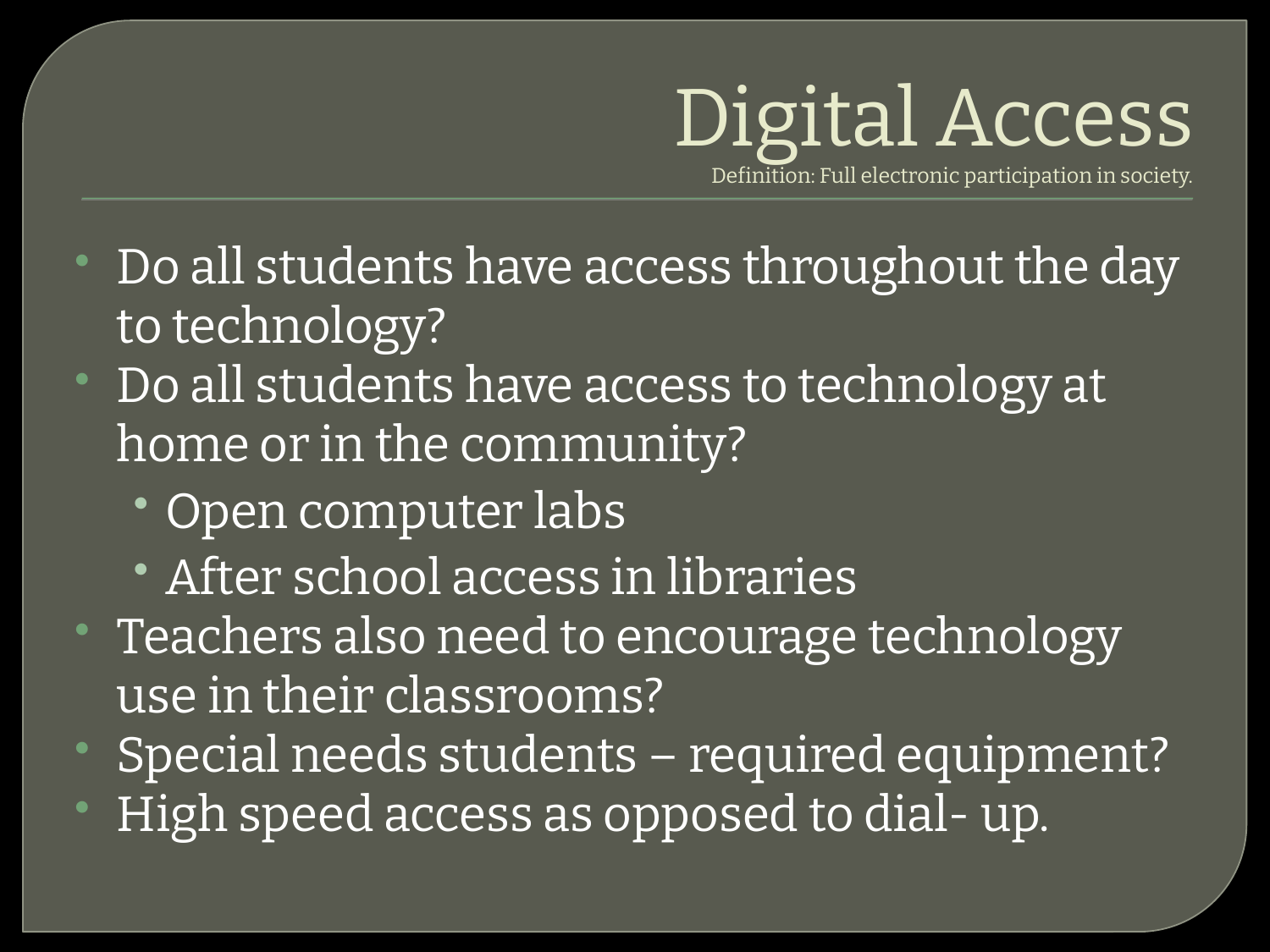

# Digital Access Definition: Full electronic participation in society.
Do all students have access throughout the day to technology?
Do all students have access to technology at home or in the community?
Open computer labs
After school access in libraries
Teachers also need to encourage technology use in their classrooms?
Special needs students – required equipment?
High speed access as opposed to dial- up.